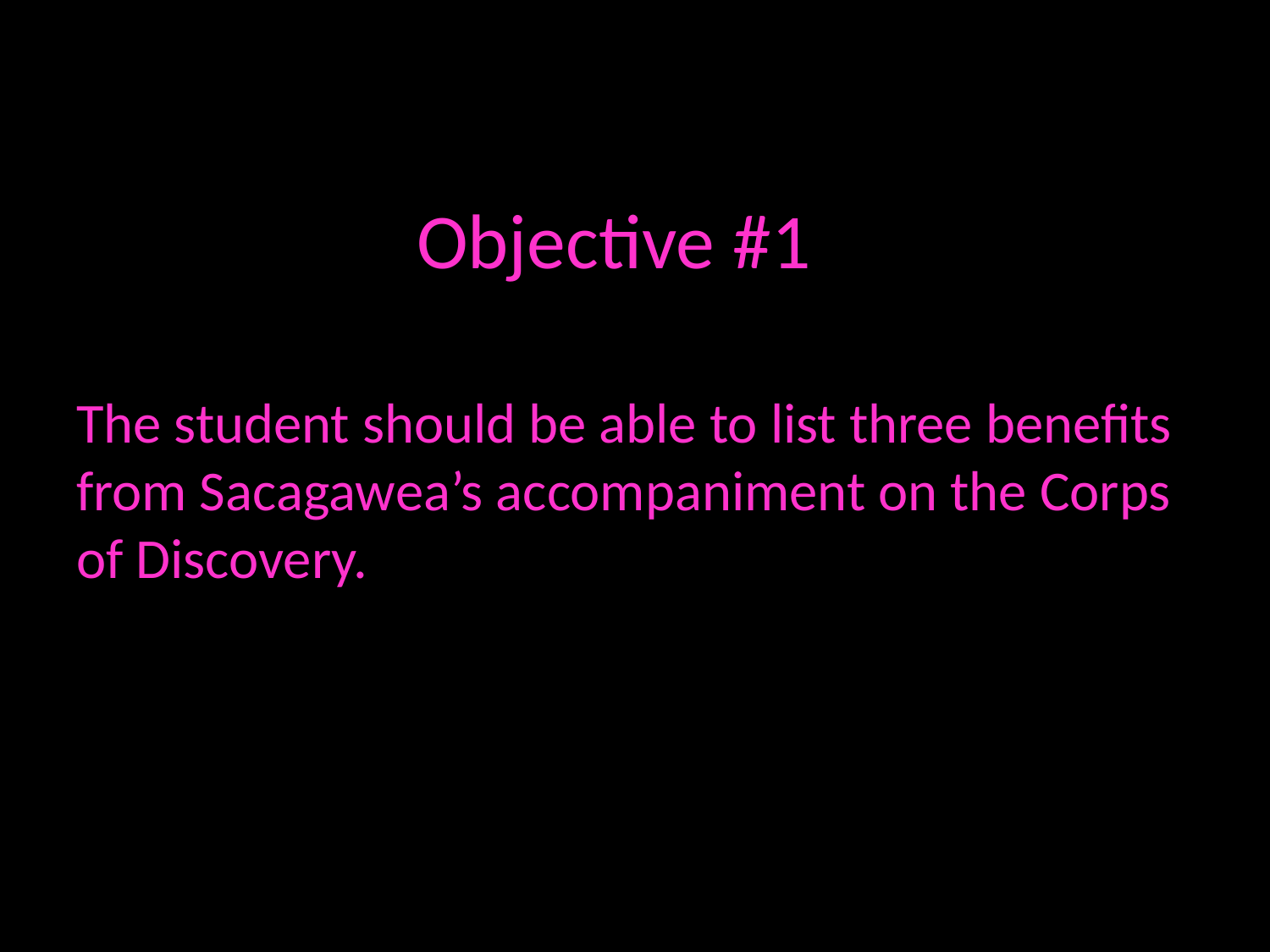

# Objective #1

The student should be able to list three benefits from Sacagawea’s accompaniment on the Corps of Discovery.